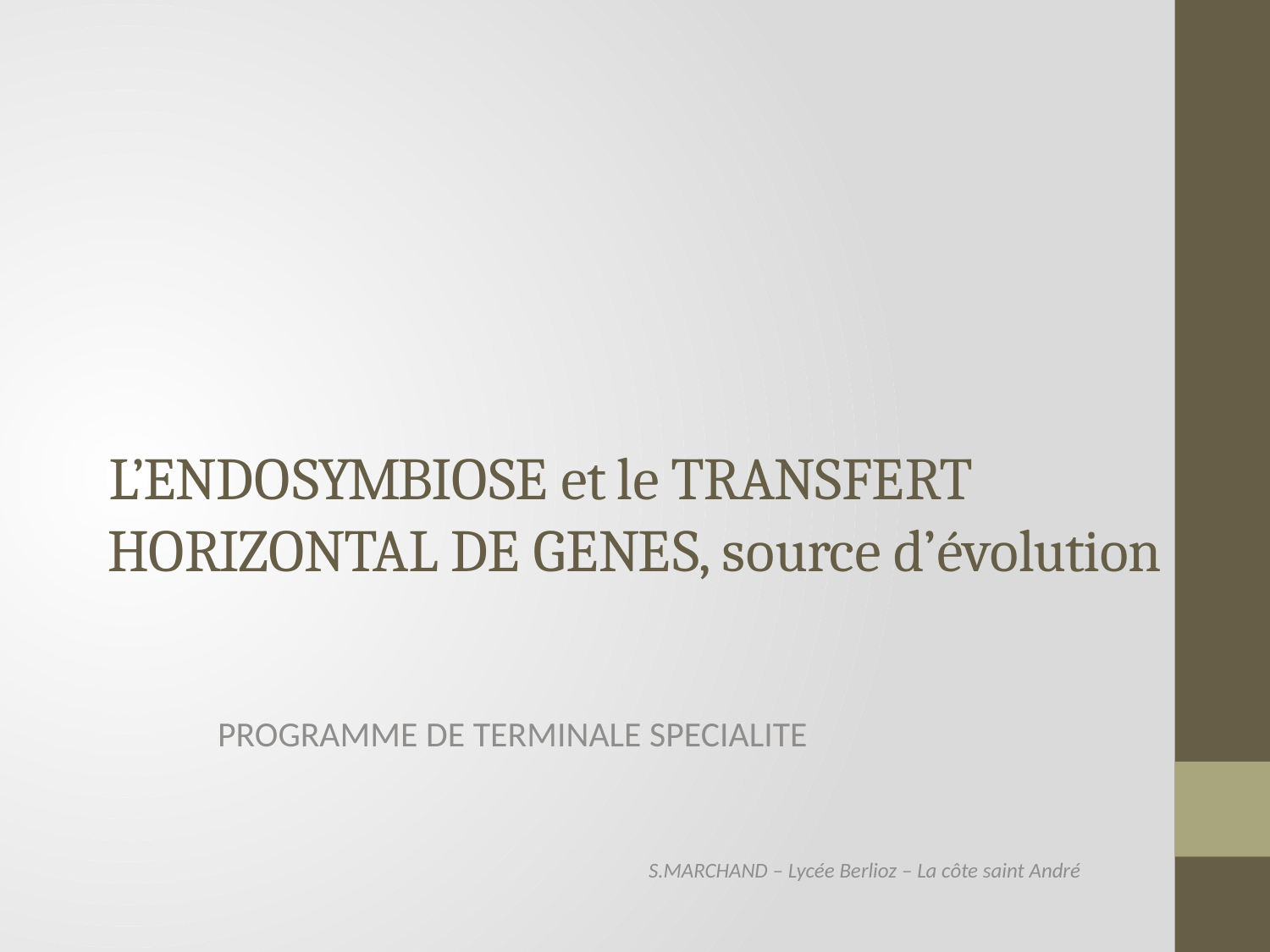

# L’ENDOSYMBIOSE et le TRANSFERT HORIZONTAL DE GENES, source d’évolution
PROGRAMME DE TERMINALE SPECIALITE

S.MARCHAND – Lycée Berlioz – La côte saint André